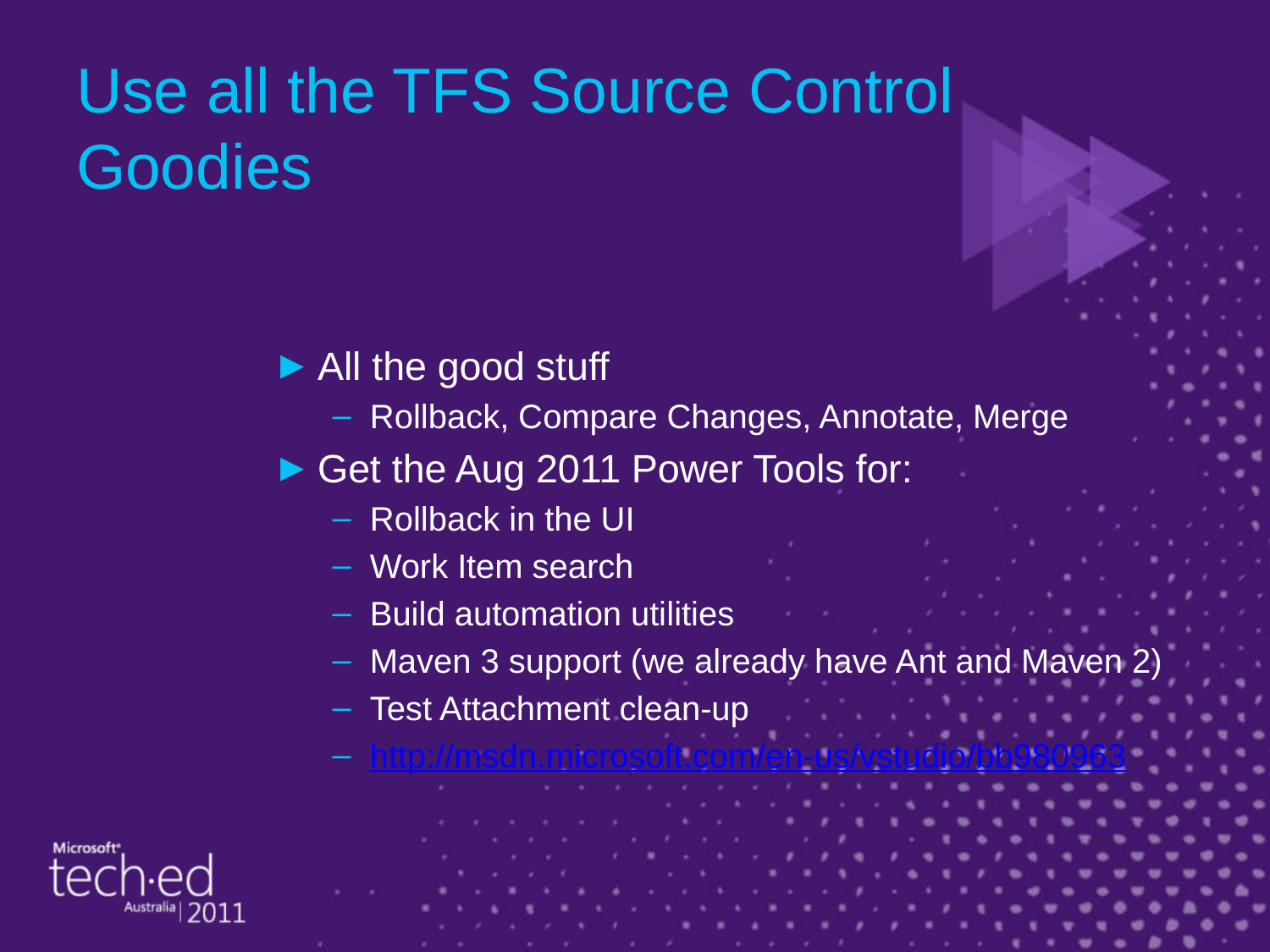

# Use all the TFS Source Control Goodies
All the good stuff
Rollback, Compare Changes, Annotate, Merge
Get the Aug 2011 Power Tools for:
Rollback in the UI
Work Item search
Build automation utilities
Maven 3 support (we already have Ant and Maven 2)
Test Attachment clean-up
http://msdn.microsoft.com/en-us/vstudio/bb980963